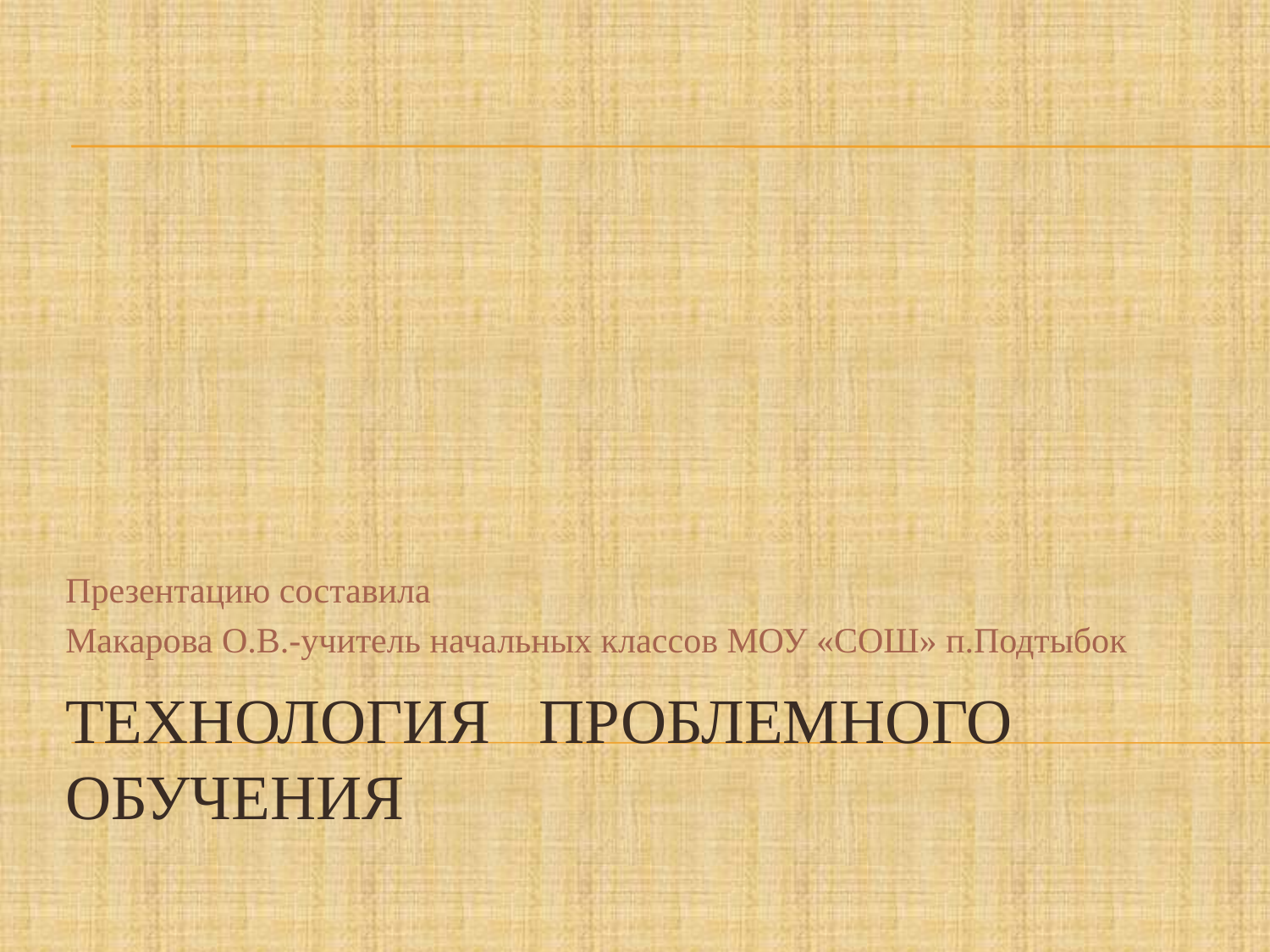

Презентацию составила
Макарова О.В.-учитель начальных классов МОУ «СОШ» п.Подтыбок
# Технология   проблемного обучения